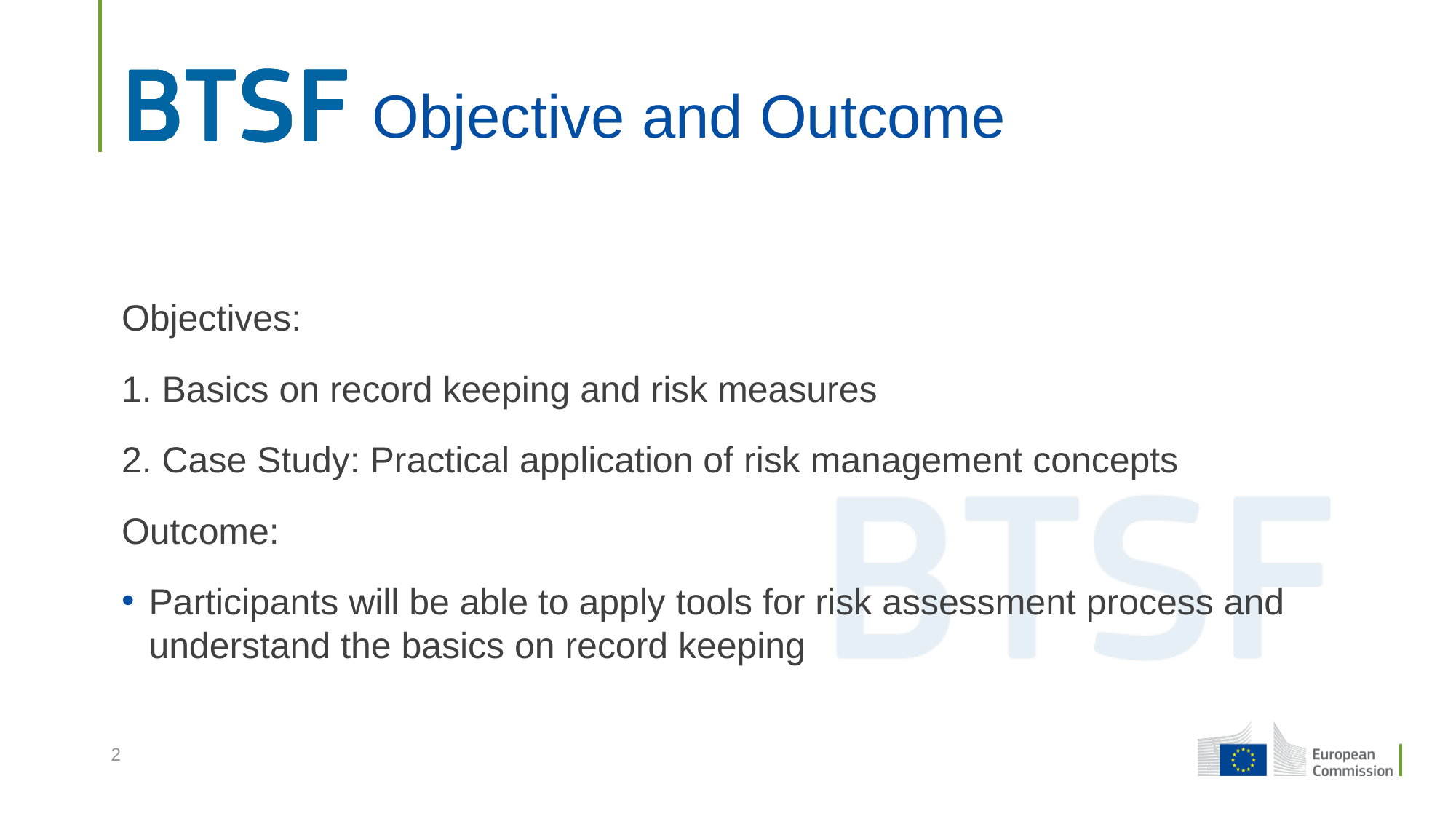

# Objective and Outcome
Objectives:
1. Basics on record keeping and risk measures
2. Case Study: Practical application of risk management concepts
Outcome:
Participants will be able to apply tools for risk assessment process and understand the basics on record keeping

2